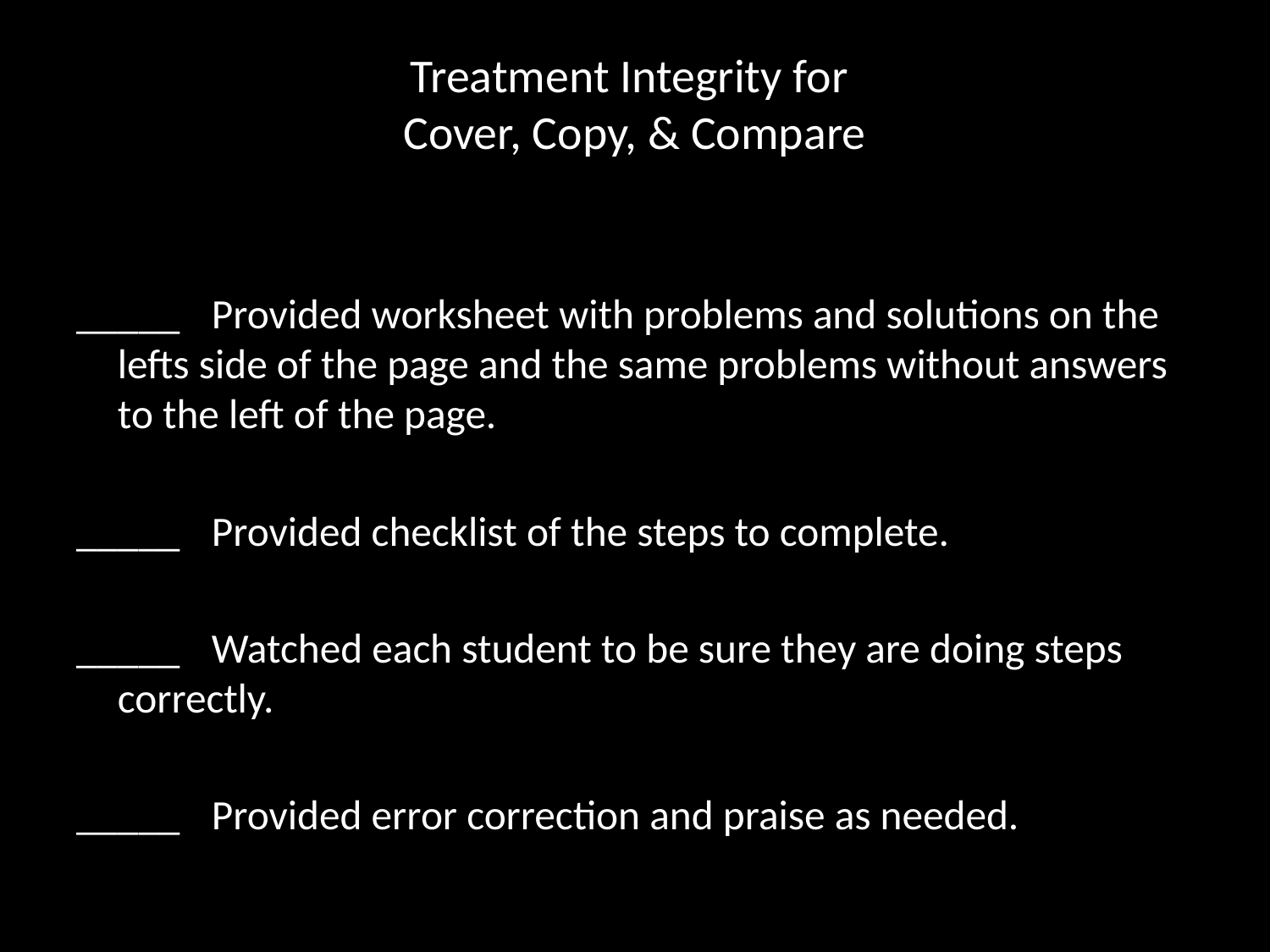

# Treatment Integrity for Cover, Copy, & Compare

_____	Provided worksheet with problems and solutions on the lefts side of the page and the same problems without answers to the left of the page.

_____	Provided checklist of the steps to complete.

_____	Watched each student to be sure they are doing steps correctly.

_____	Provided error correction and praise as needed.